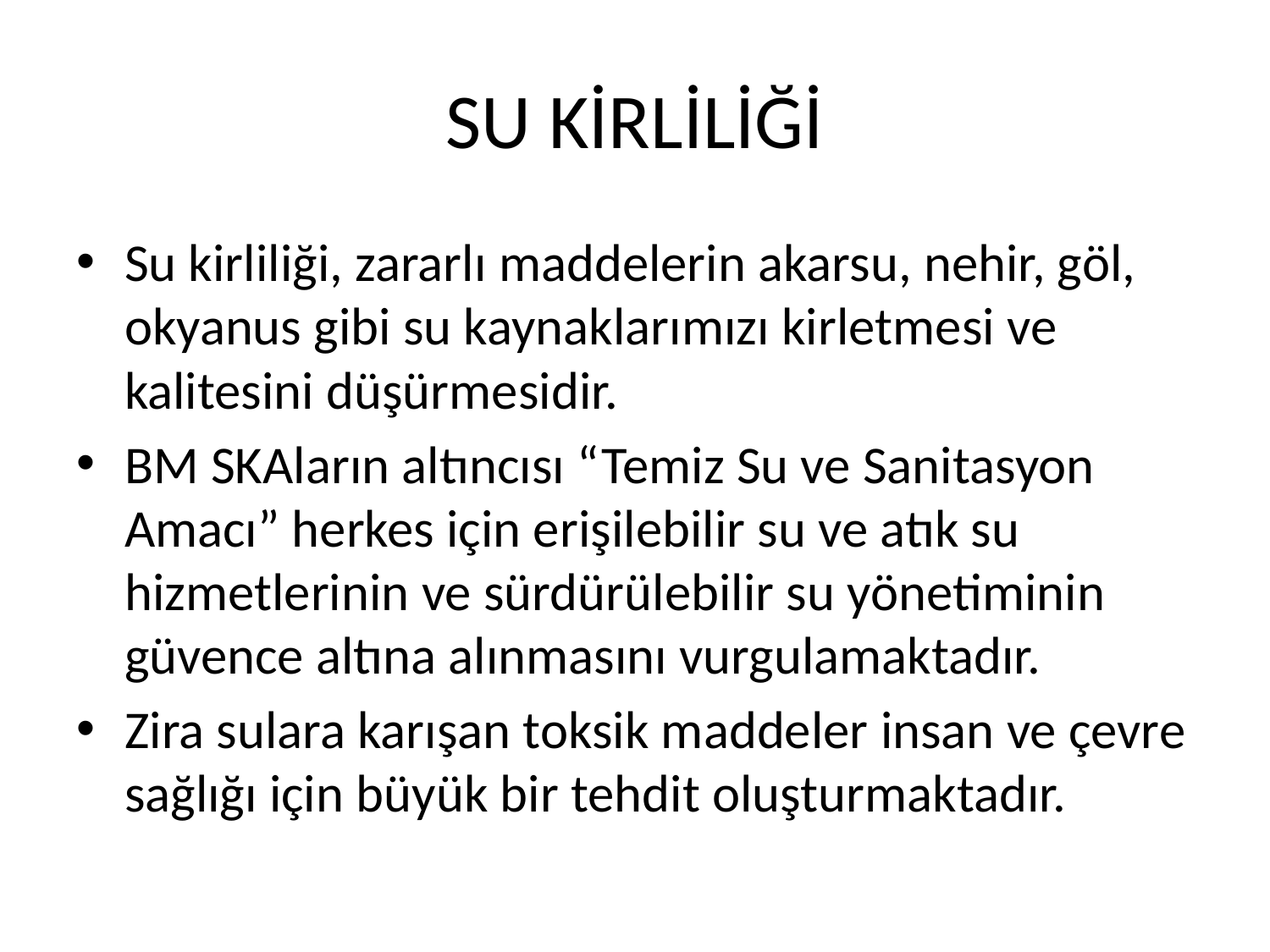

# SU KİRLİLİĞİ
Su kirliliği, zararlı maddelerin akarsu, nehir, göl, okyanus gibi su kaynaklarımızı kirletmesi ve kalitesini düşürmesidir.
BM SKAların altıncısı “Temiz Su ve Sanitasyon Amacı” herkes için erişilebilir su ve atık su hizmetlerinin ve sürdürülebilir su yönetiminin güvence altına alınmasını vurgulamaktadır.
Zira sulara karışan toksik maddeler insan ve çevre sağlığı için büyük bir tehdit oluşturmaktadır.